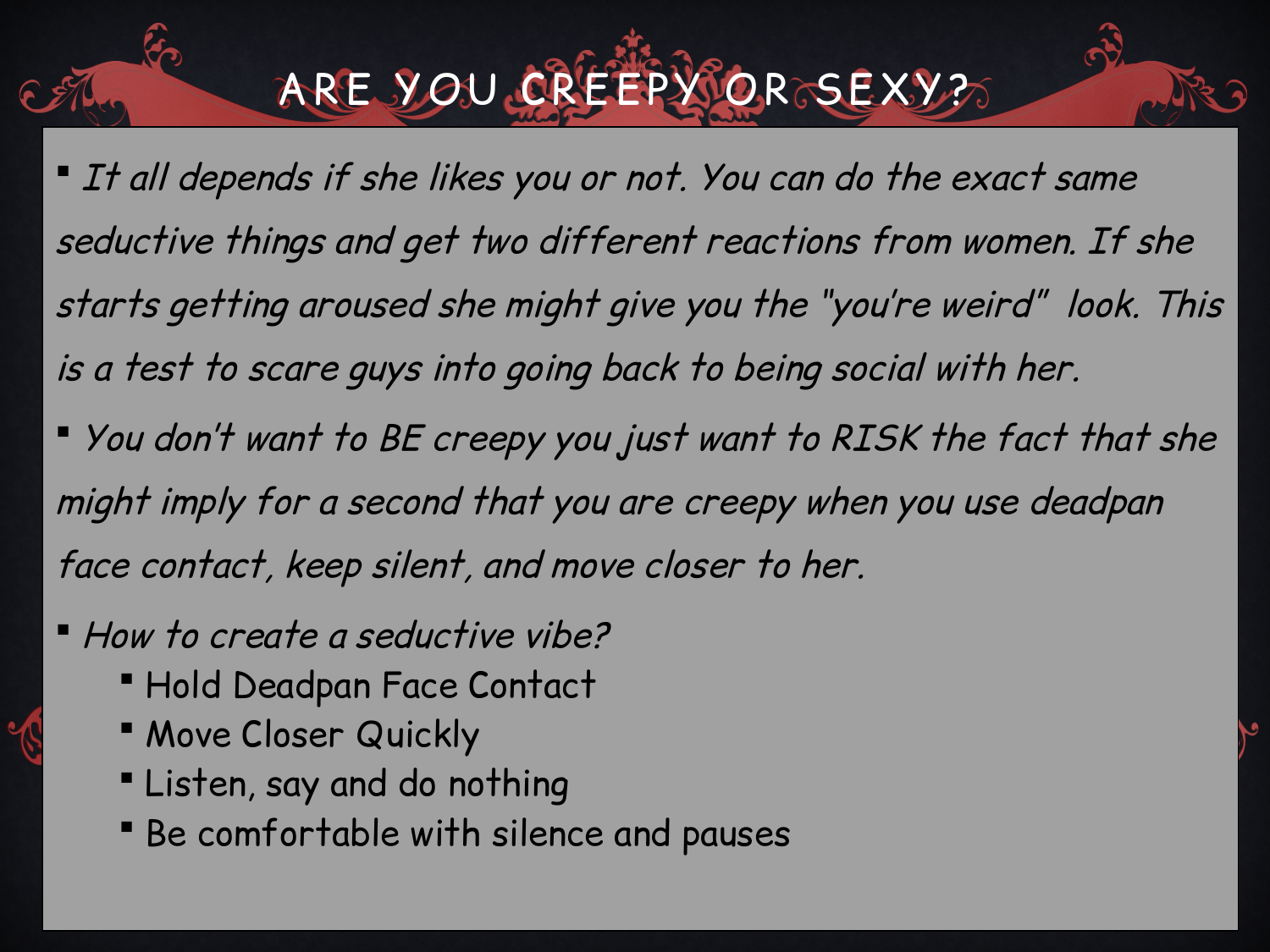

# Are you Creepy or Sexy?
 It all depends if she likes you or not. You can do the exact same seductive things and get two different reactions from women. If she starts getting aroused she might give you the “you’re weird”  look. This is a test to scare guys into going back to being social with her.
 You don’t want to BE creepy you just want to RISK the fact that she might imply for a second that you are creepy when you use deadpan face contact, keep silent, and move closer to her.
 How to create a seductive vibe?
 Hold Deadpan Face Contact
 Move Closer Quickly
 Listen, say and do nothing
 Be comfortable with silence and pauses